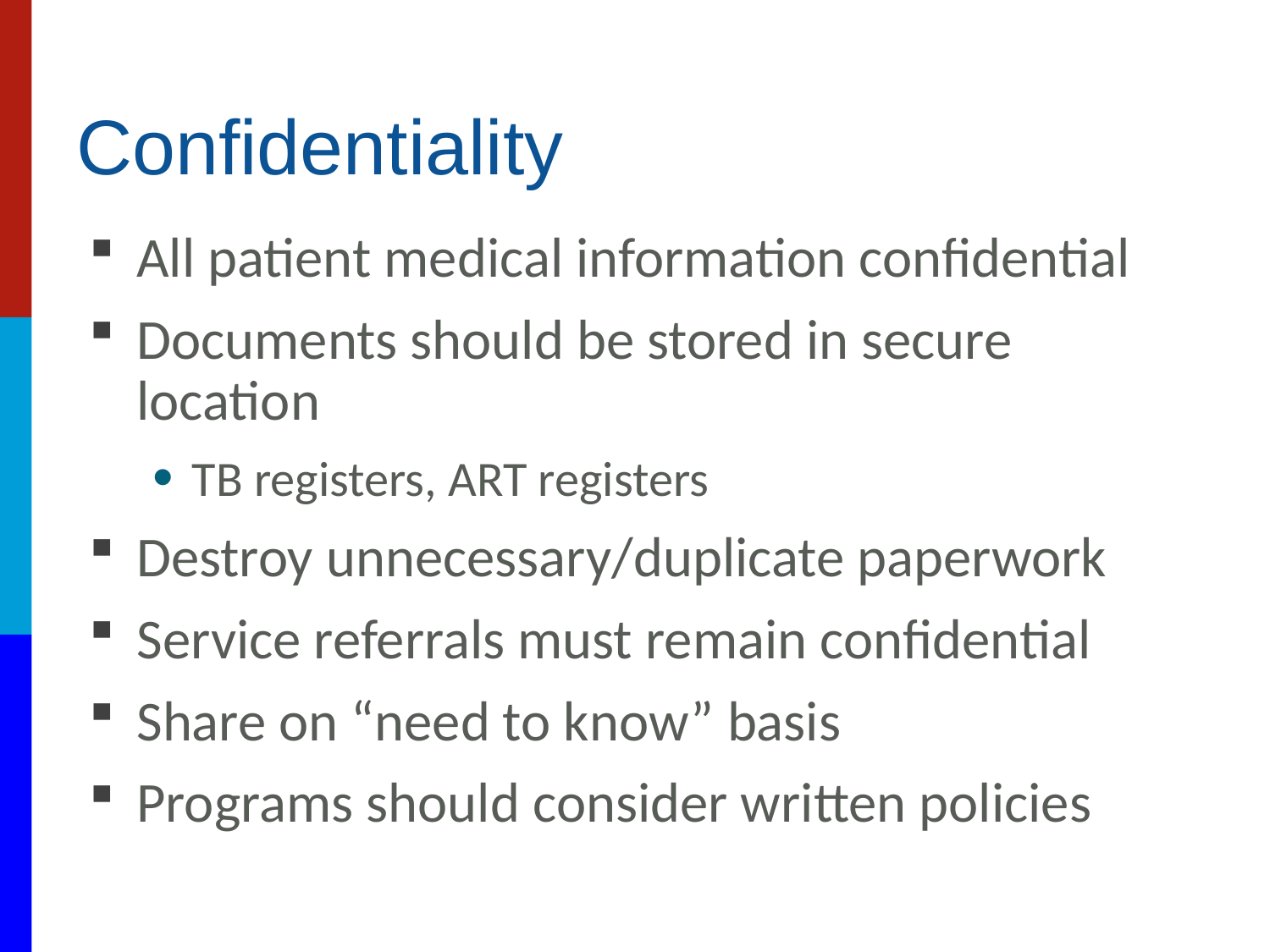

# Confidentiality
All patient medical information confidential
Documents should be stored in secure location
TB registers, ART registers
Destroy unnecessary/duplicate paperwork
Service referrals must remain confidential
Share on “need to know” basis
Programs should consider written policies
MMWR 1999; 48:  RR-13